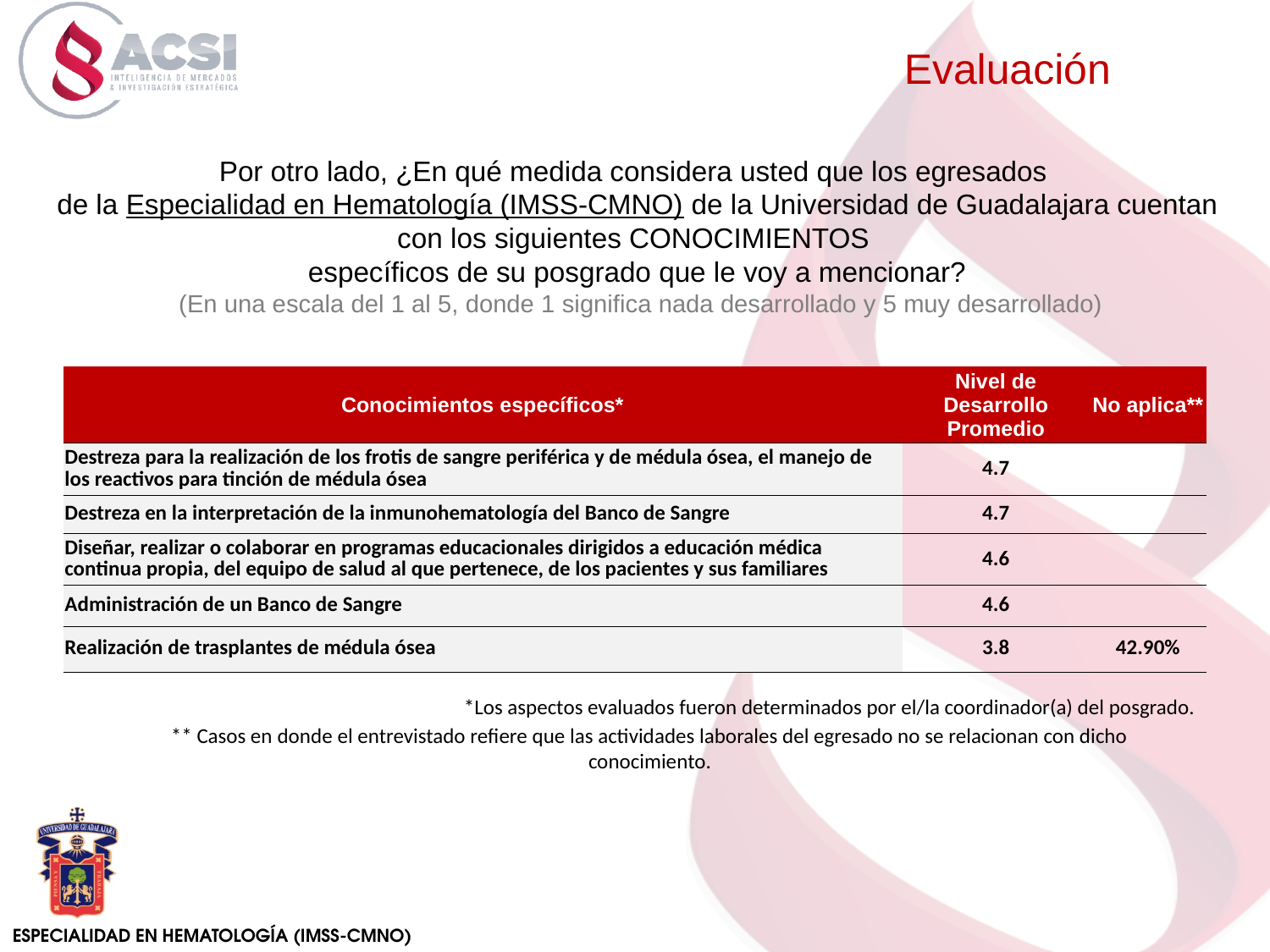

Evaluación
Por otro lado, ¿En qué medida considera usted que los egresados
de la Especialidad en Hematología (IMSS-CMNO) de la Universidad de Guadalajara cuentan con los siguientes CONOCIMIENTOS
específicos de su posgrado que le voy a mencionar?
 (En una escala del 1 al 5, donde 1 significa nada desarrollado y 5 muy desarrollado)
| Conocimientos específicos\* | Nivel de Desarrollo Promedio | No aplica\*\* |
| --- | --- | --- |
| Destreza para la realización de los frotis de sangre periférica y de médula ósea, el manejo de los reactivos para tinción de médula ósea | 4.7 |  |
| Destreza en la interpretación de la inmunohematología del Banco de Sangre | 4.7 |  |
| Diseñar, realizar o colaborar en programas educacionales dirigidos a educación médica continua propia, del equipo de salud al que pertenece, de los pacientes y sus familiares | 4.6 |  |
| Administración de un Banco de Sangre | 4.6 |  |
| Realización de trasplantes de médula ósea | 3.8 | 42.90% |
*Los aspectos evaluados fueron determinados por el/la coordinador(a) del posgrado.
** Casos en donde el entrevistado refiere que las actividades laborales del egresado no se relacionan con dicho conocimiento.